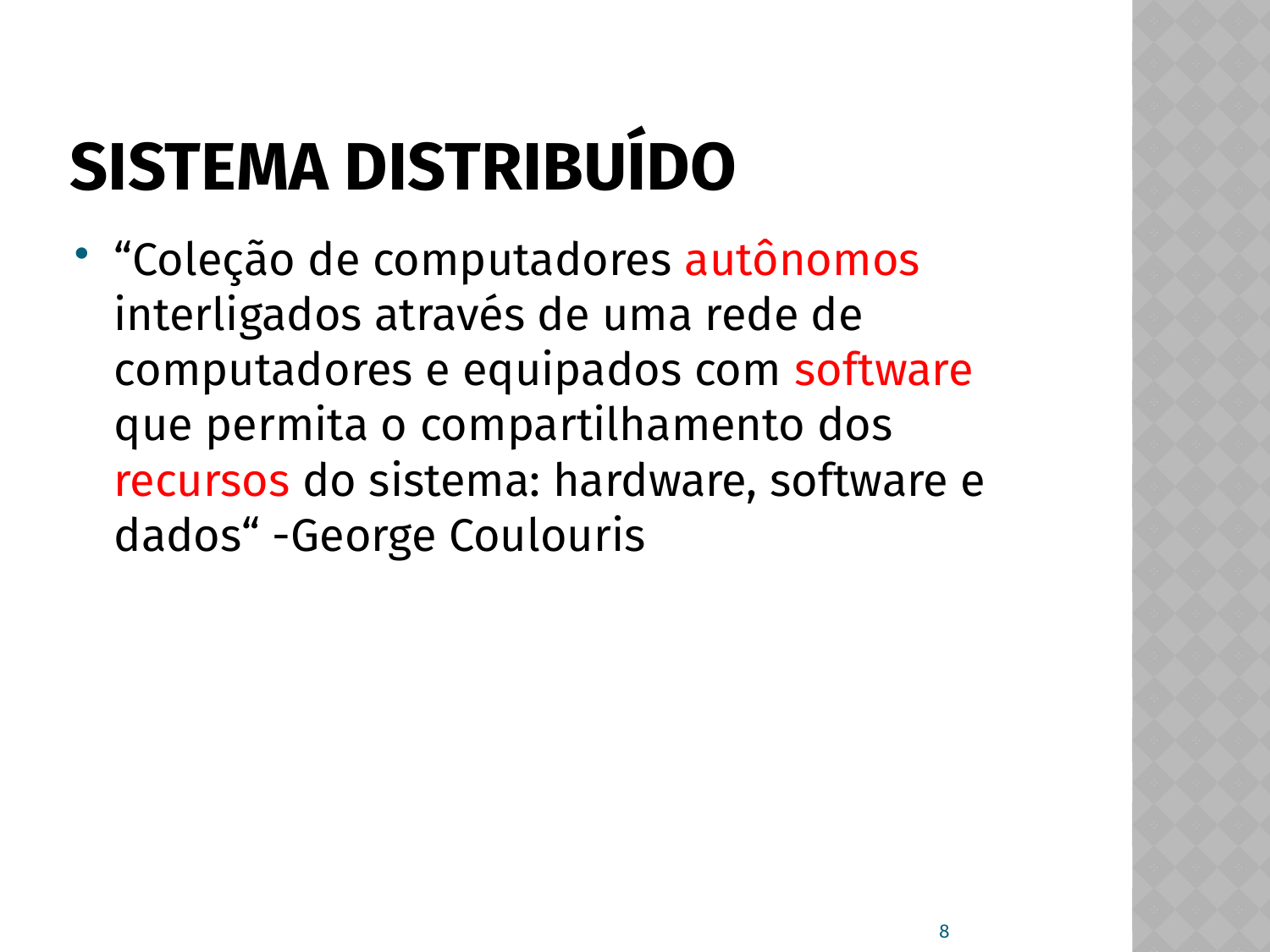

# Sistema Distribuído
“Coleção de computadores autônomos interligados através de uma rede de computadores e equipados com software que permita o compartilhamento dos recursos do sistema: hardware, software e dados“ -George Coulouris
8